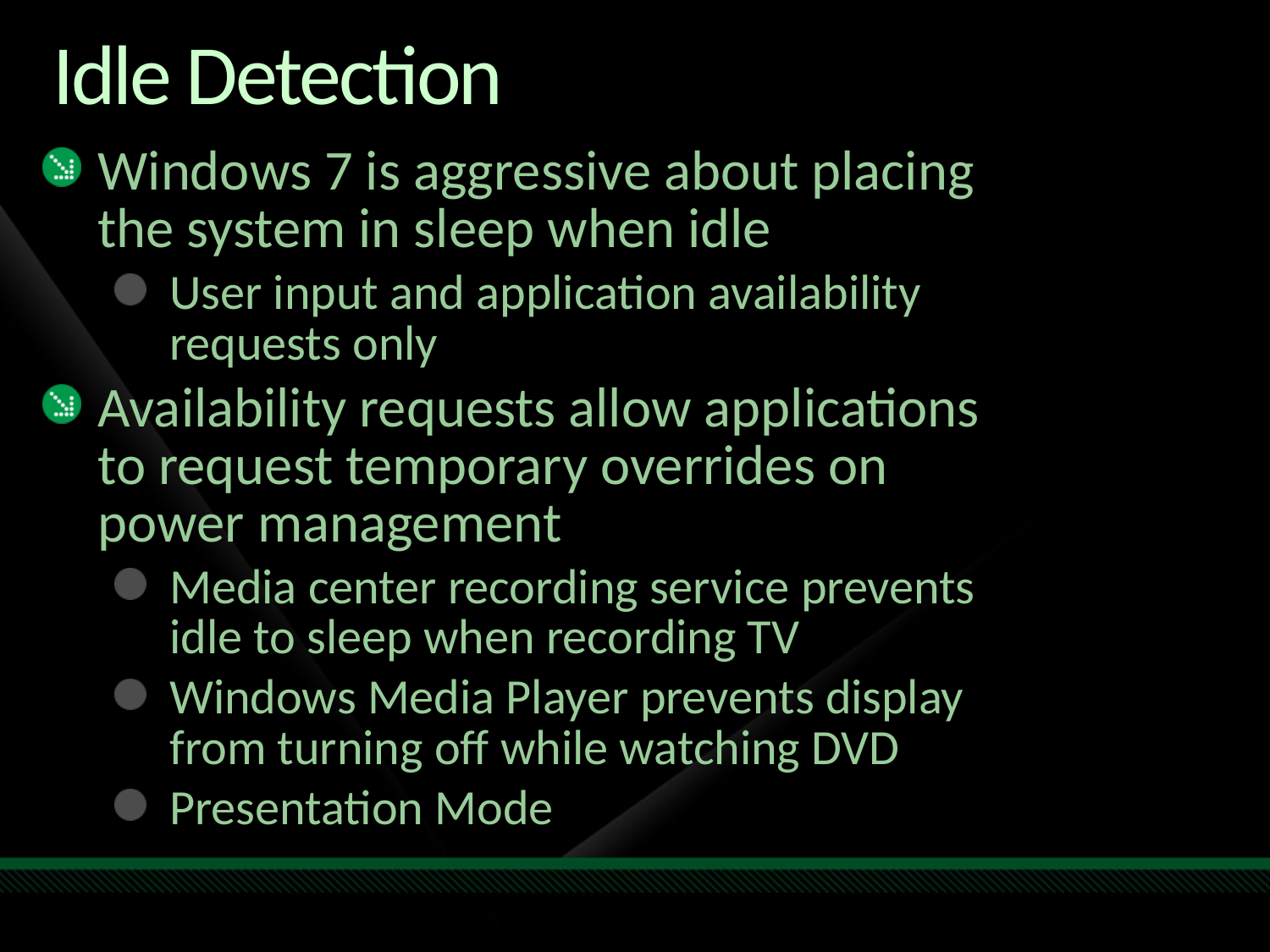

# Idle Detection
Windows 7 is aggressive about placing
the system in sleep when idle
User input and application availability
requests only
Availability requests allow applications
to request temporary overrides on
power management
Media center recording service prevents
idle to sleep when recording TV
Windows Media Player prevents display
from turning off while watching DVD
Presentation Mode